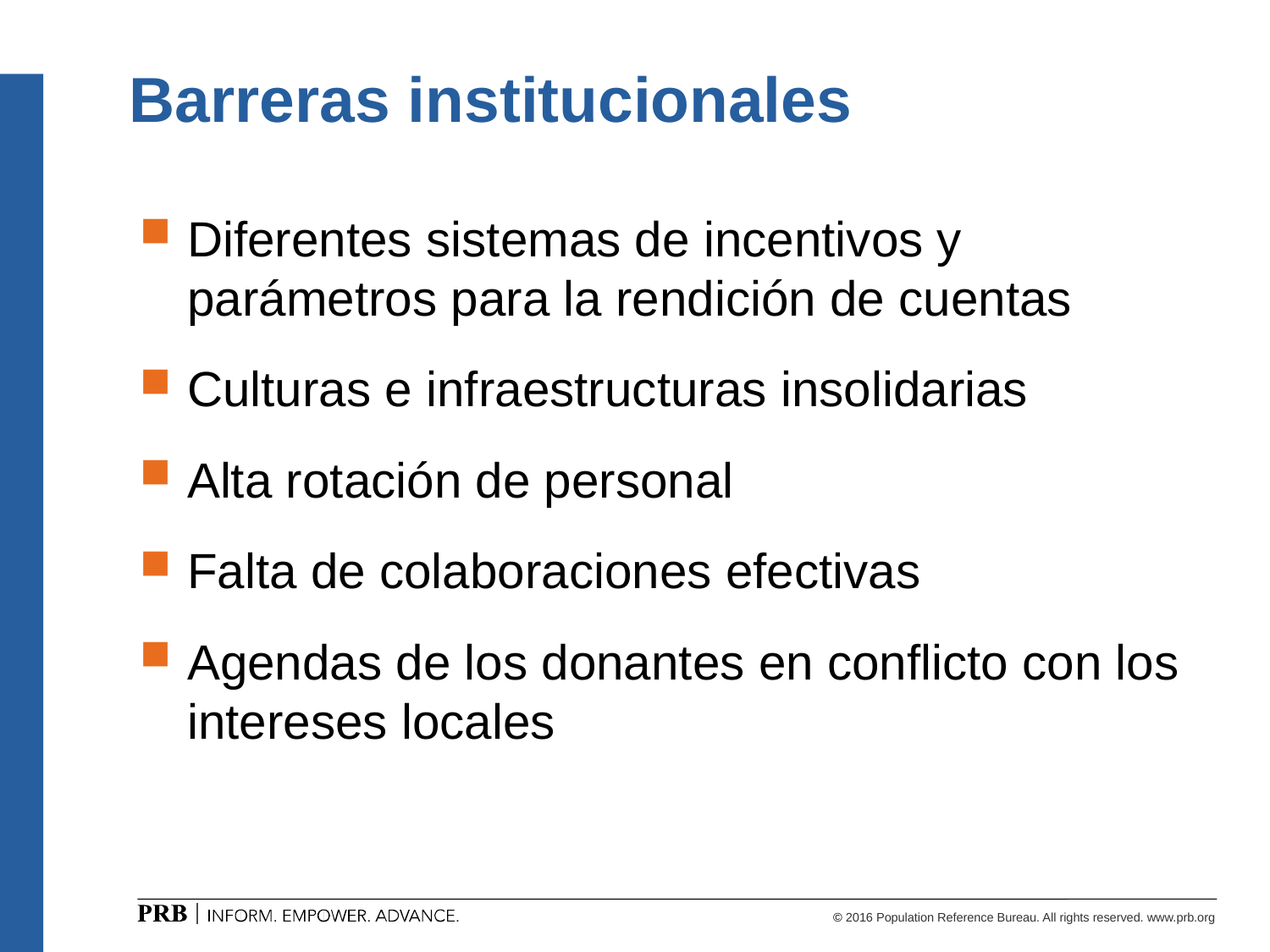

# Barreras institucionales
Diferentes sistemas de incentivos y parámetros para la rendición de cuentas
Culturas e infraestructuras insolidarias
Alta rotación de personal
Falta de colaboraciones efectivas
Agendas de los donantes en conflicto con los intereses locales